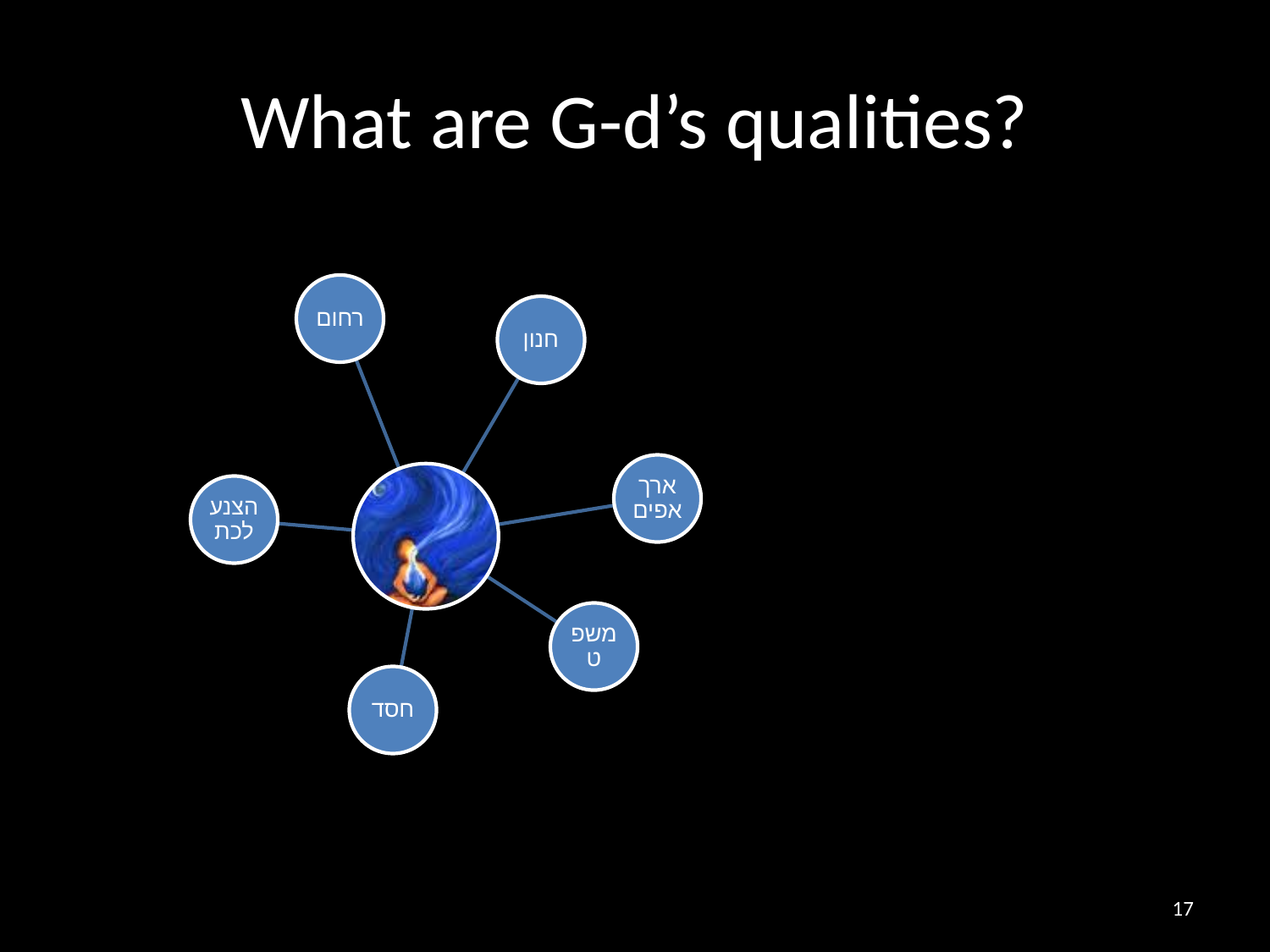

# What are G-d’s qualities?
רחום
חנון
ארך אפים
משפט
חסד

הצנע לכת
17